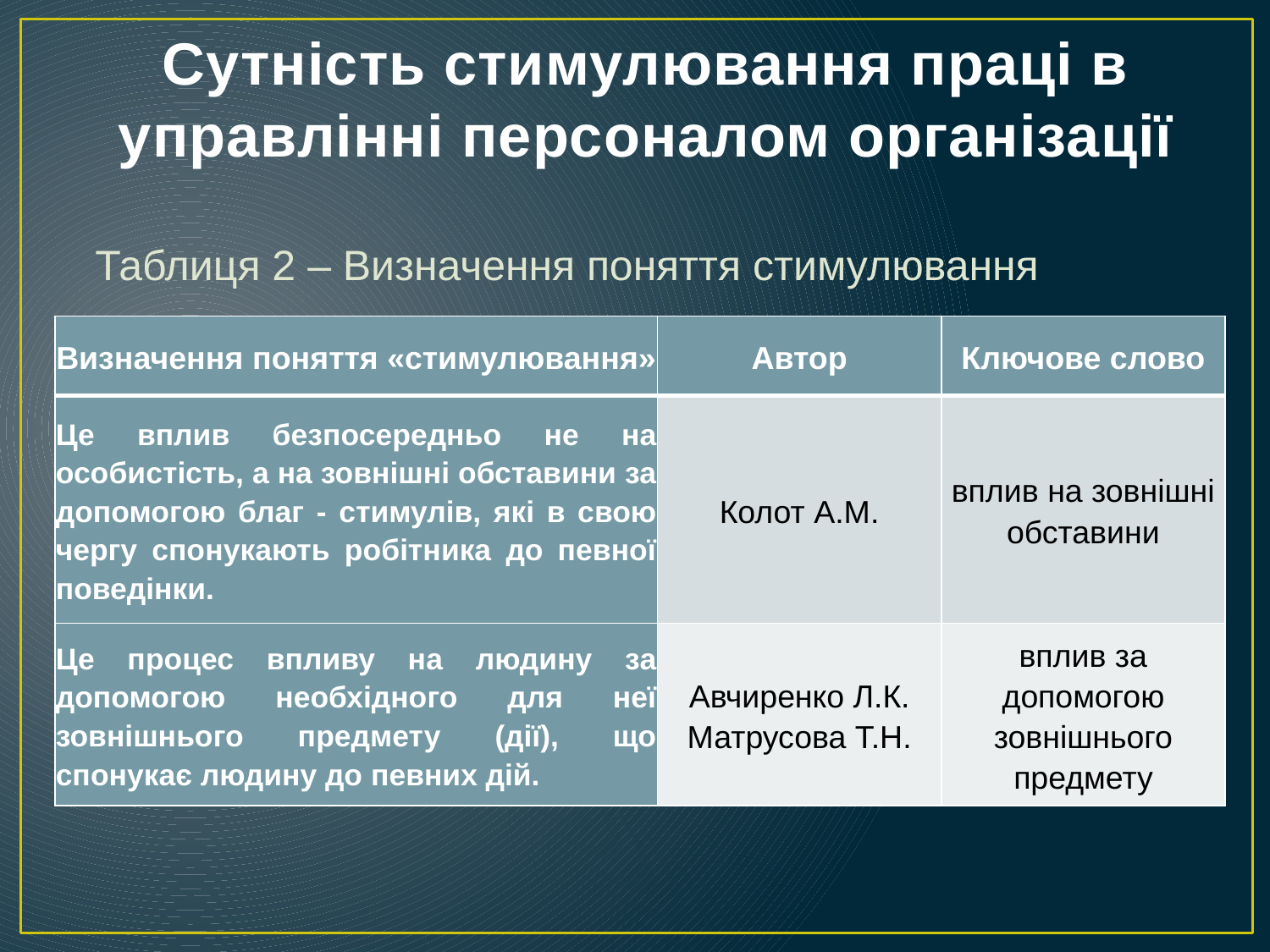

# Сутність стимулювання праці в управлінні персоналом організації
    Таблиця 2 – Визначення поняття стимулювання

| Визначення поняття «стимулювання» | Автор | Ключове слово |
| --- | --- | --- |
| Це вплив безпосередньо не на особистість, а на зовнішні обставини за допомогою благ - стимулів, які в свою чергу спонукають робітника до певної поведінки. | Колот А.М. | вплив на зовнішні обставини |
| Це процес впливу на людину за допомогою необхідного для неї зовнішнього предмету (дії), що спонукає людину до певних дій. | Авчиренко Л.К. Матрусова Т.Н. | вплив за допомогою зовнішнього предмету |